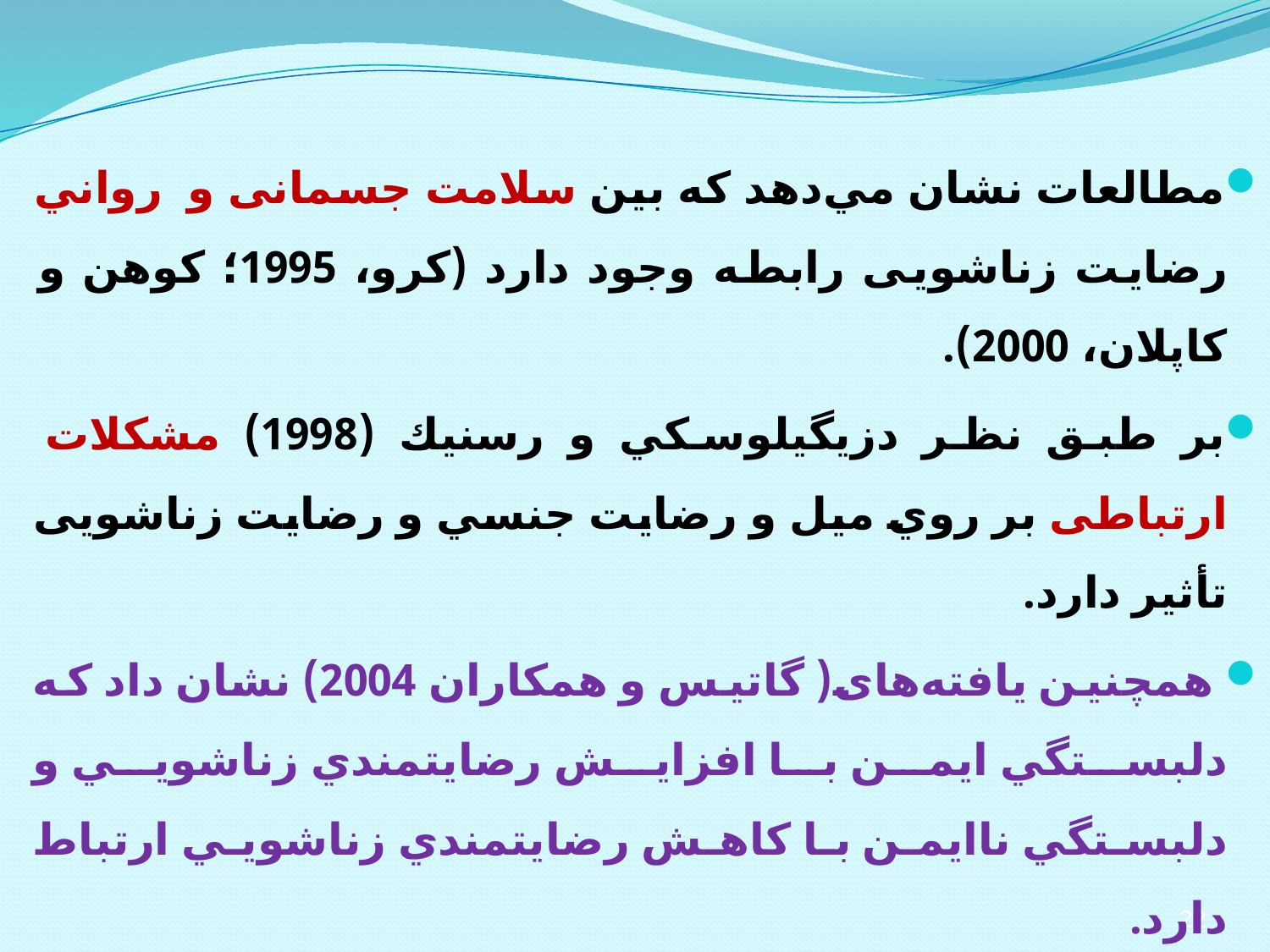

مطالعات نشان مي‌دهد كه بين سلامت جسمانی و  رواني رضایت زناشویی رابطه وجود دارد (كرو، 1995؛ كوهن و كاپلان، 2000).
بر طبق نظر دزيگيلوسكي و رسنيك (1998) مشكلات ارتباطی بر روي ميل و رضايت جنسي و رضایت زناشویی تأثير دارد.
 همچنين يافته‌های( گاتیس و همکاران 2004) نشان داد كه دلبستگي ايمن با افزايش رضايتمندي زناشويي و دلبستگي ناايمن با كاهش رضايتمندي زناشويي ارتباط دارد.

22